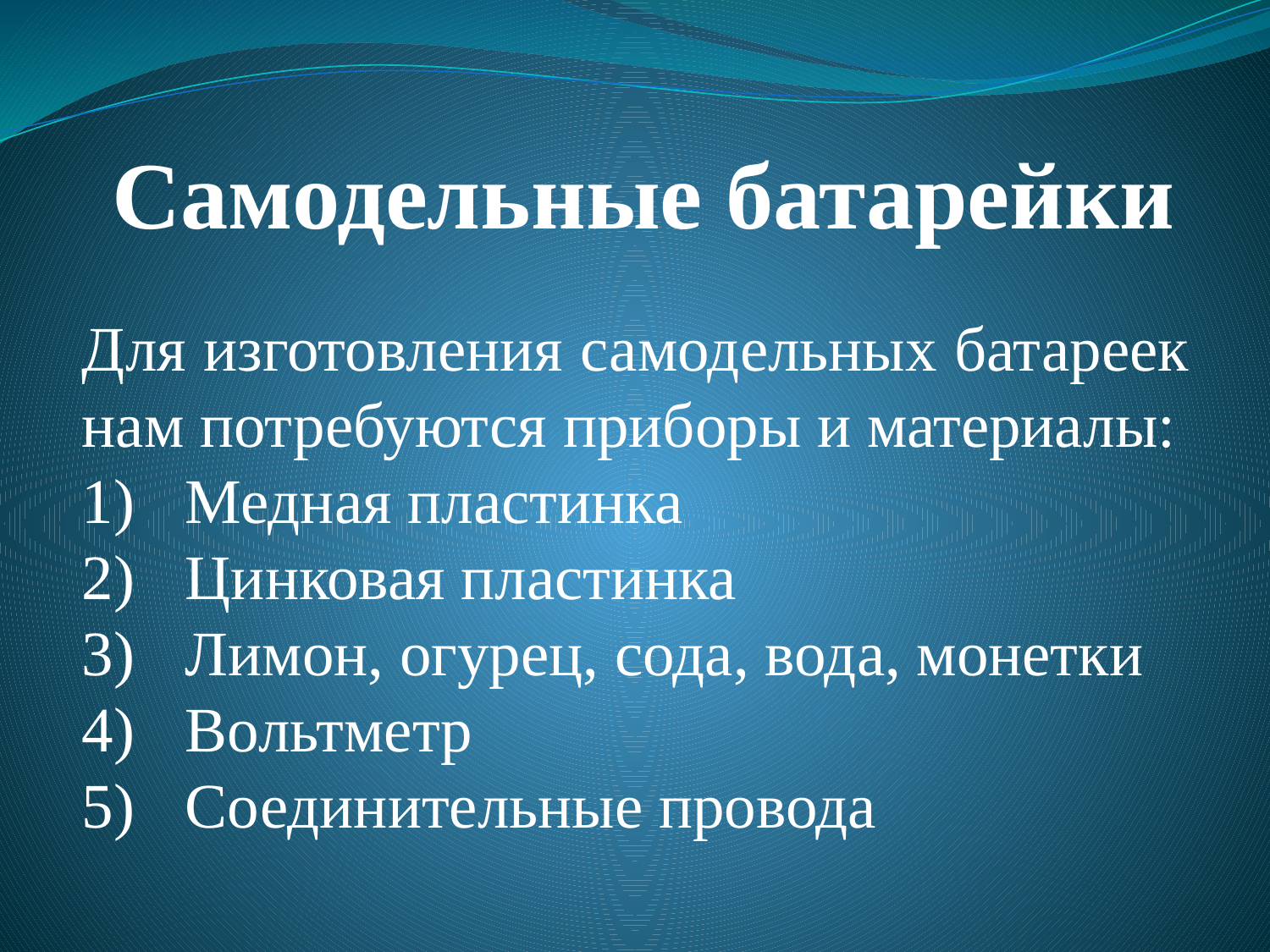

# Самодельные батарейки
Для изготовления самодельных батареек  нам потребуются приборы и материалы:
Медная пластинка
Цинковая пластинка
Лимон, огурец, сода, вода, монетки
Вольтметр
Соединительные провода